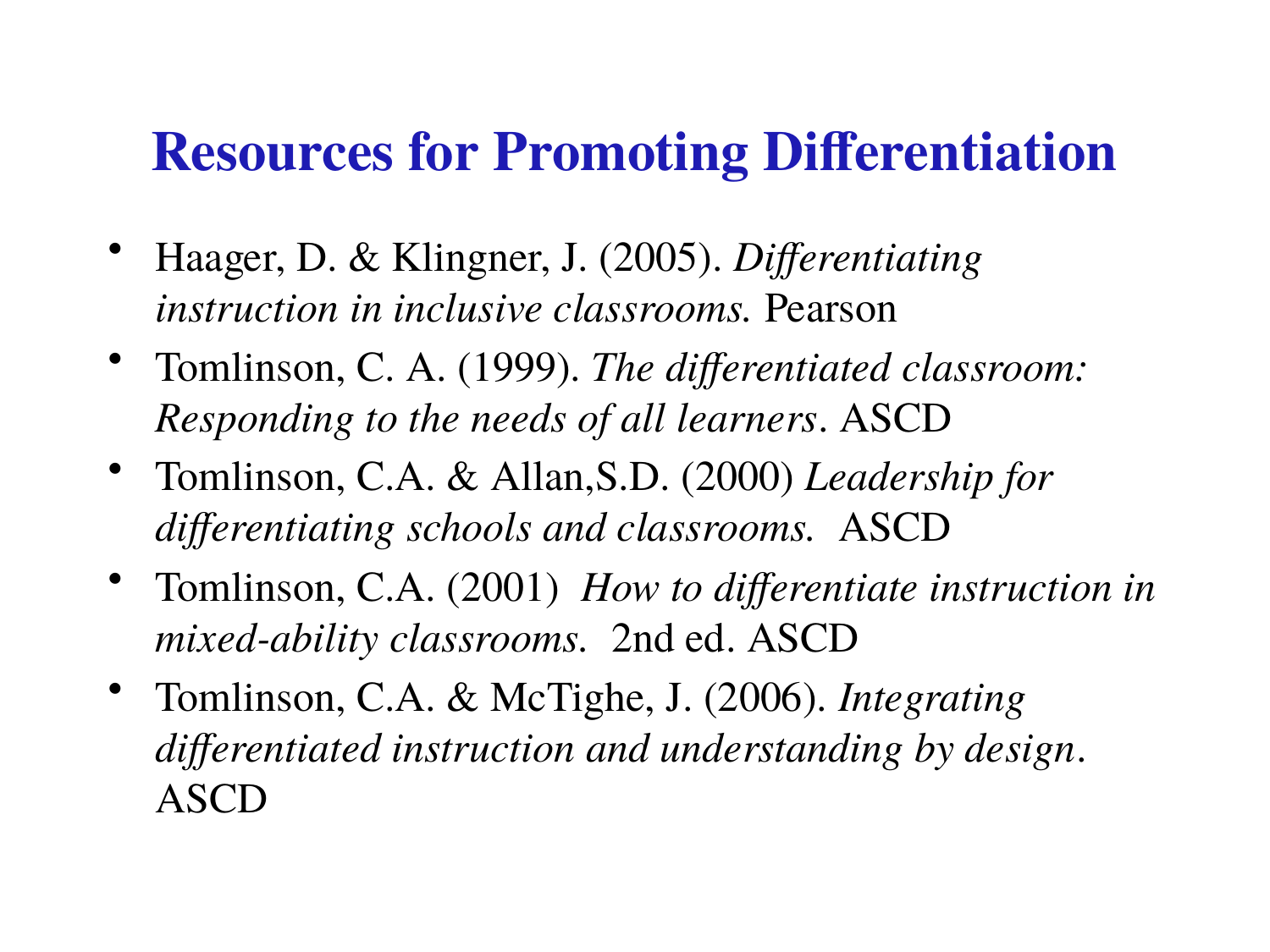

# Resources for Promoting Differentiation
Haager, D. & Klingner, J. (2005). Differentiating instruction in inclusive classrooms. Pearson
Tomlinson, C. A. (1999). The differentiated classroom: Responding to the needs of all learners. ASCD
Tomlinson, C.A. & Allan,S.D. (2000) Leadership for differentiating schools and classrooms.  ASCD
Tomlinson, C.A. (2001)  How to differentiate instruction in mixed-ability classrooms.  2nd ed. ASCD
Tomlinson, C.A. & McTighe, J. (2006). Integrating differentiated instruction and understanding by design. ASCD